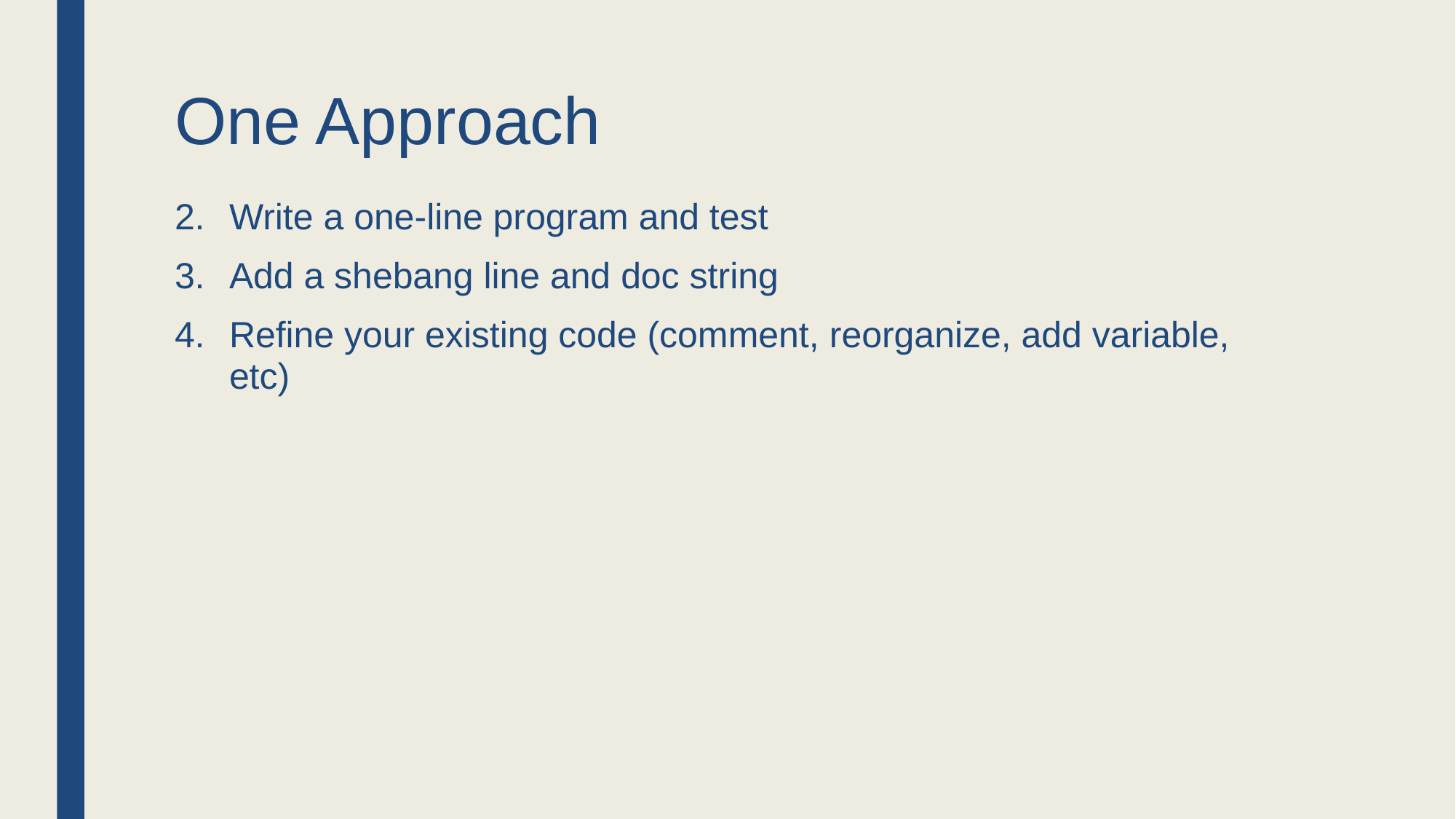

# One Approach
Write a one-line program and test
Add a shebang line and doc string
Refine your existing code (comment, reorganize, add variable, etc)